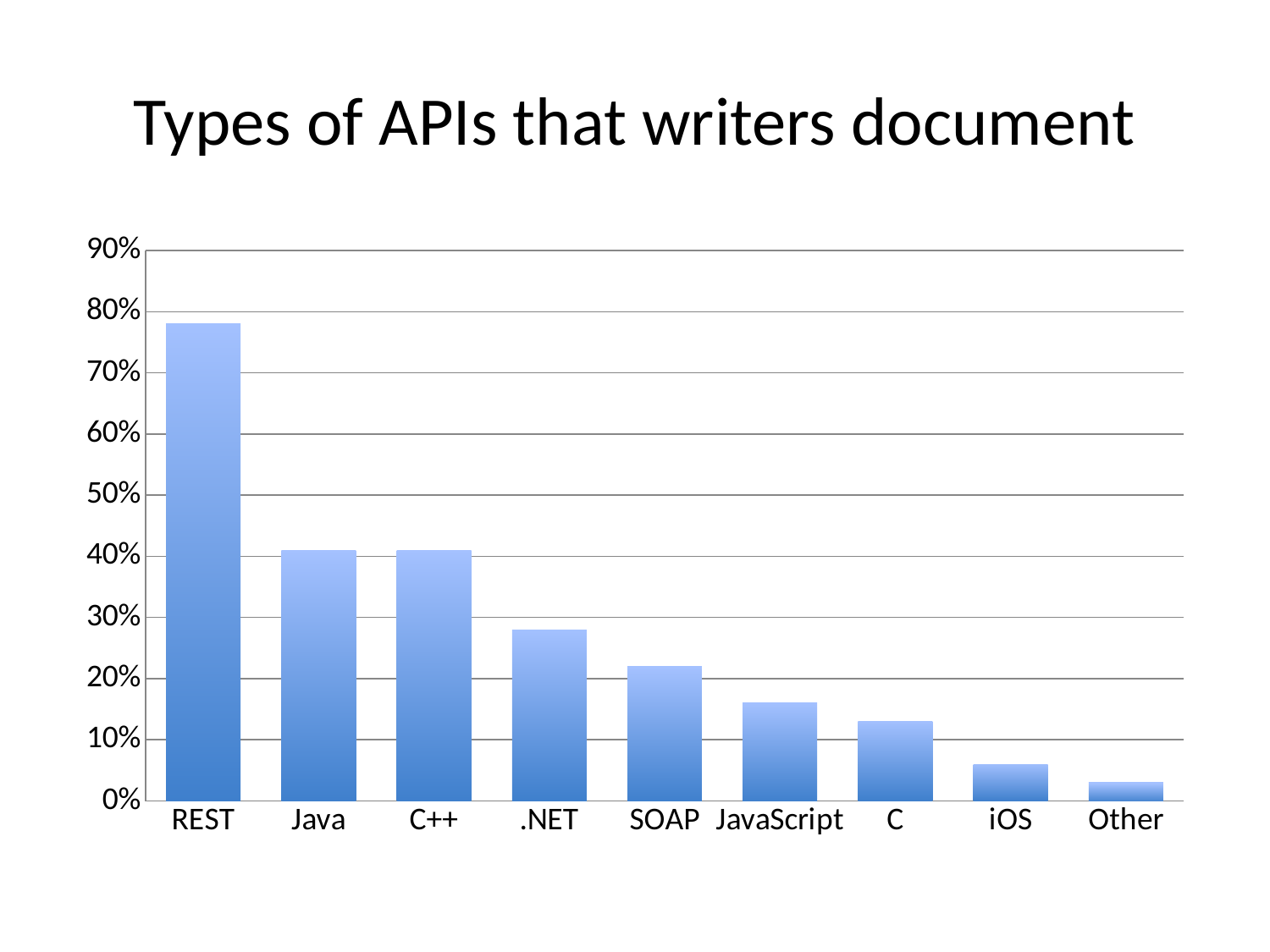

# Types of APIs that writers document

### Chart

| Category | Percent |
|---|---|
| REST | 0.78 |
| Java | 0.41 |
| C++ | 0.41 |
| .NET | 0.28 |
| SOAP | 0.22 |
| JavaScript | 0.16 |
| C | 0.13 |
| iOS | 0.06 |
| Other | 0.03 |